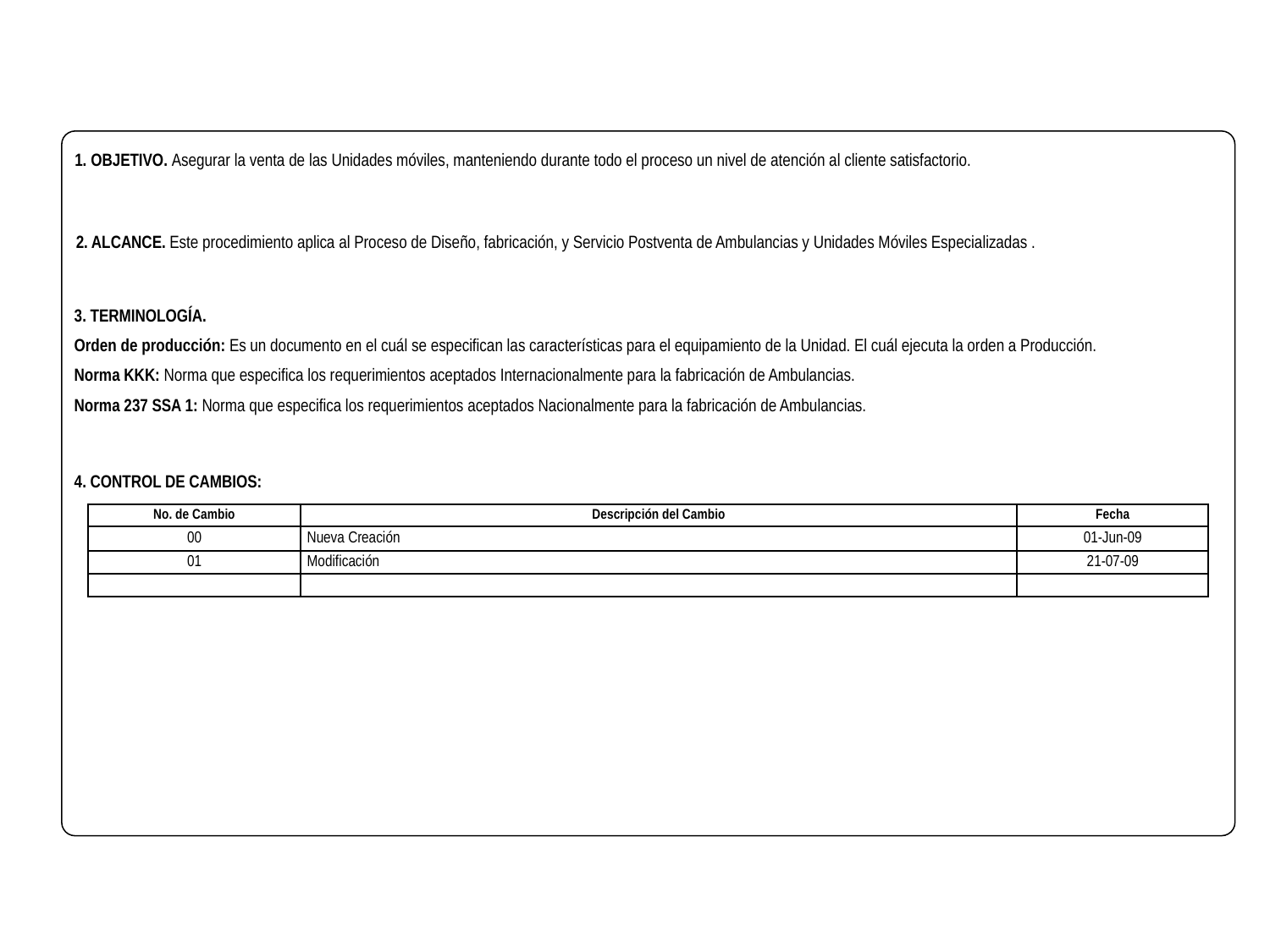

1. OBJETIVO. Asegurar la venta de las Unidades móviles, manteniendo durante todo el proceso un nivel de atención al cliente satisfactorio.
2. ALCANCE. Este procedimiento aplica al Proceso de Diseño, fabricación, y Servicio Postventa de Ambulancias y Unidades Móviles Especializadas .
3. TERMINOLOGÍA.
Orden de producción: Es un documento en el cuál se especifican las características para el equipamiento de la Unidad. El cuál ejecuta la orden a Producción.
Norma KKK: Norma que especifica los requerimientos aceptados Internacionalmente para la fabricación de Ambulancias.
Norma 237 SSA 1: Norma que especifica los requerimientos aceptados Nacionalmente para la fabricación de Ambulancias.
4. CONTROL DE CAMBIOS:
| No. de Cambio | Descripción del Cambio | Fecha |
| --- | --- | --- |
| 00 | Nueva Creación | 01-Jun-09 |
| 01 | Modificación | 21-07-09 |
|  |  |  |